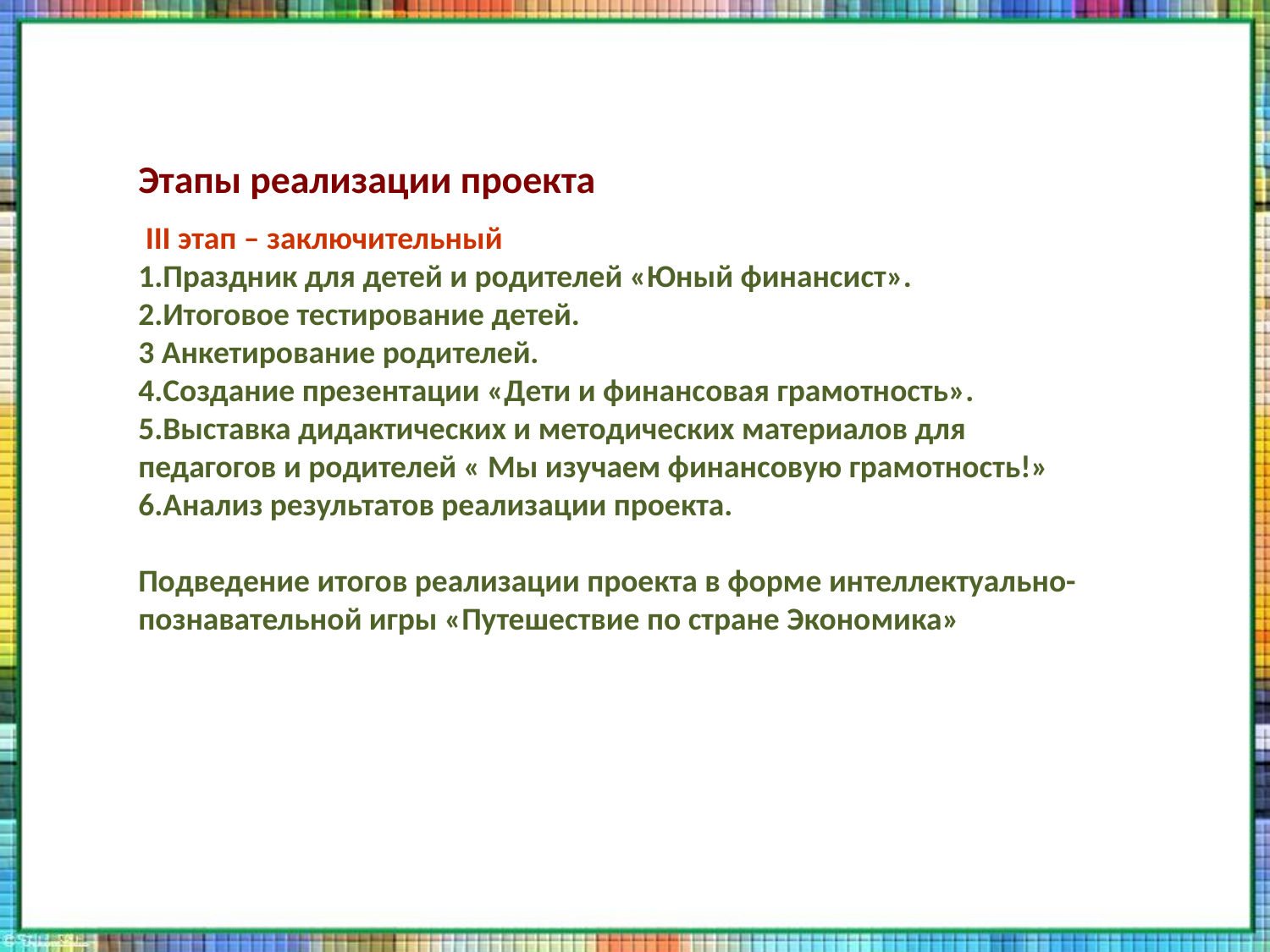

Этапы реализации проекта

 III этап – заключительный
1.Праздник для детей и родителей «Юный финансист».
2.Итоговое тестирование детей.
3 Анкетирование родителей.
4.Создание презентации «Дети и финансовая грамотность».
5.Выставка дидактических и методических материалов для педагогов и родителей « Мы изучаем финансовую грамотность!»
6.Анализ результатов реализации проекта.

Подведение итогов реализации проекта в форме интеллектуально-познавательной игры «Путешествие по стране Экономика»